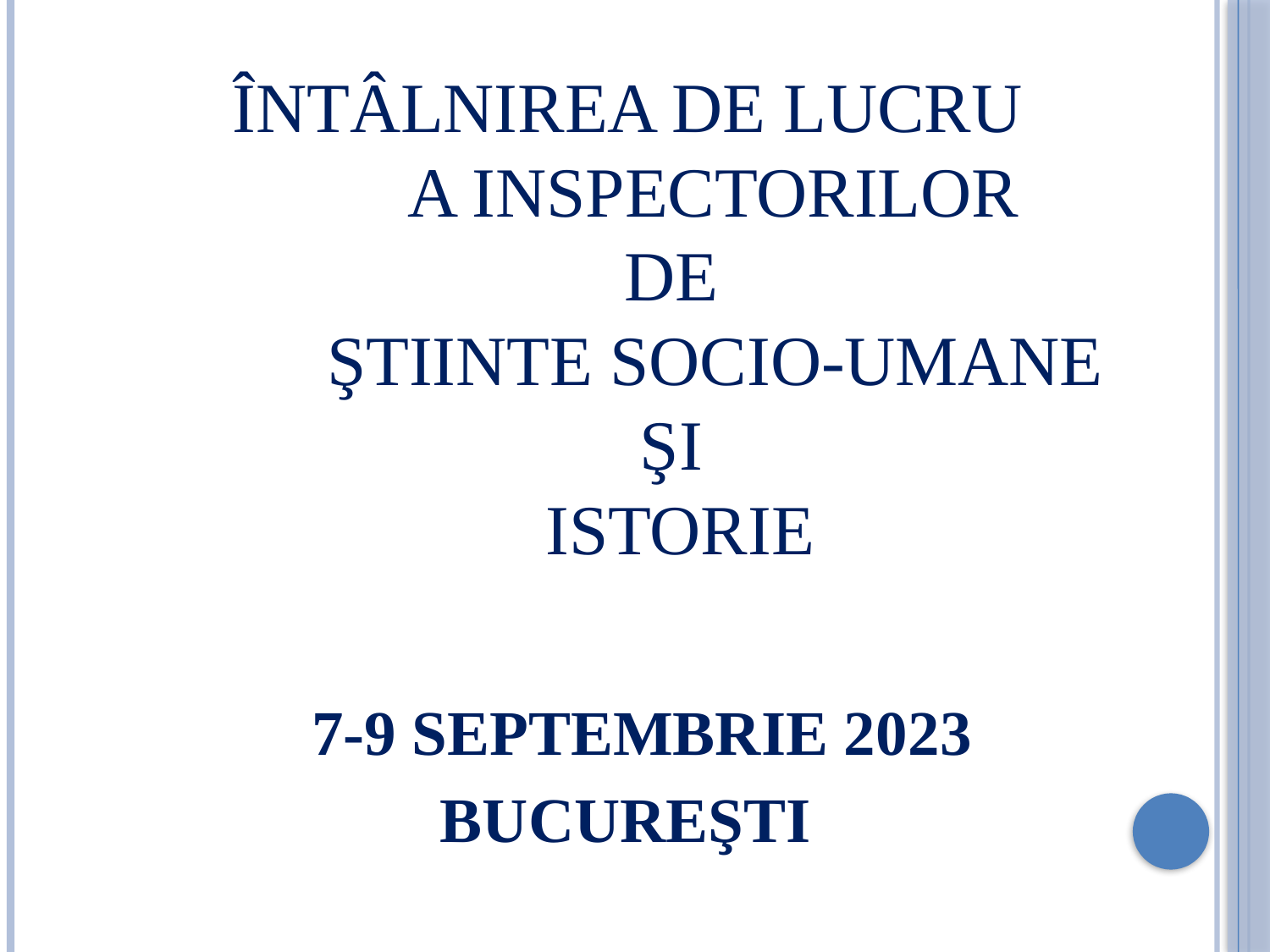

# ÎNTÂLNIREA DE LUCRU A INSPECTORILOR DE ŞTIINTE SOCIO-UMANE ŞI ISTORIE

7-9 SEPTEMBRIE 2023
BUCUREŞTI

1